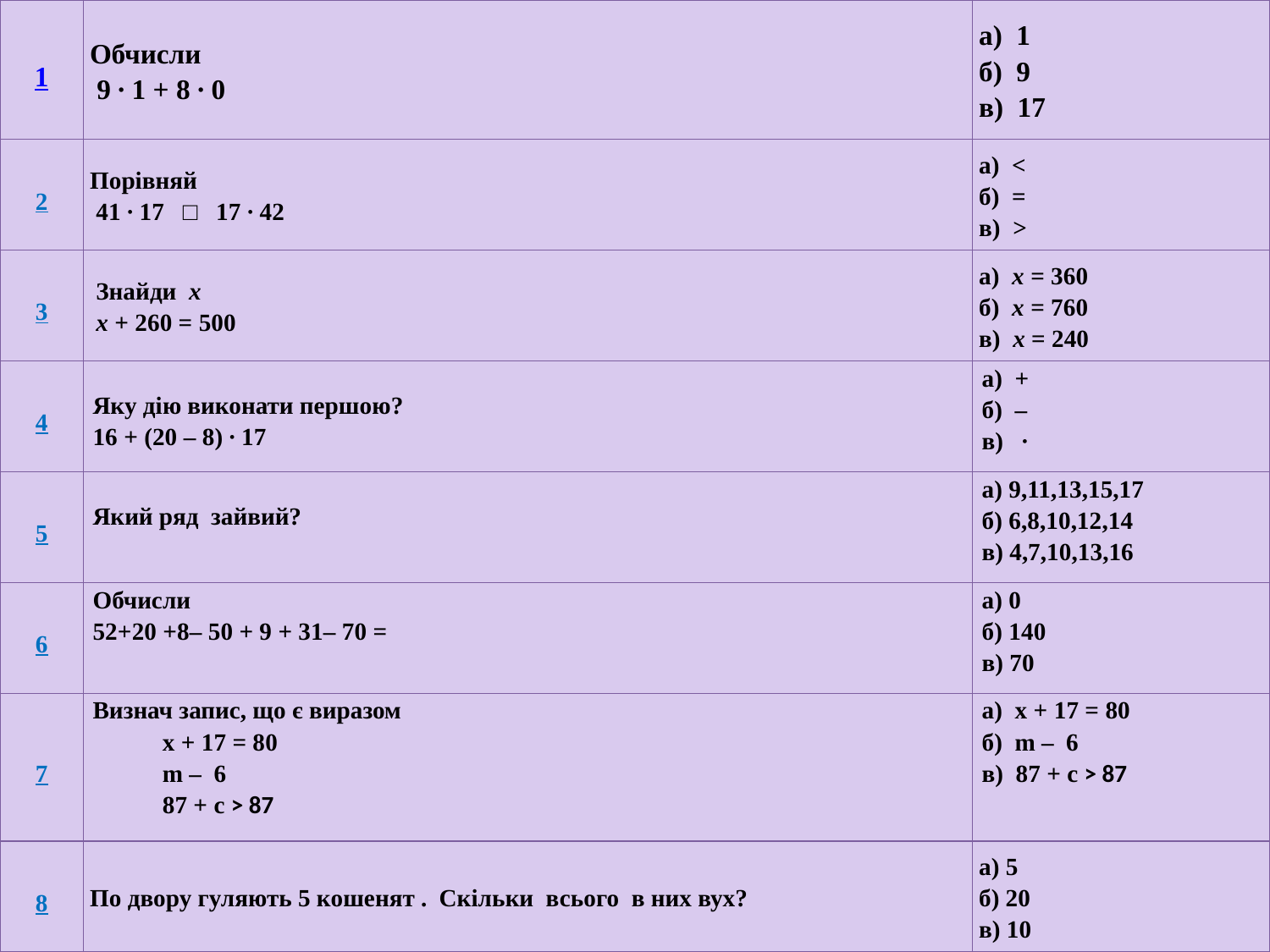

| 1 | Обчисли 9 ∙ 1 + 8 ∙ 0 | а) 1 б) 9 в) 17 |
| --- | --- | --- |
| 2 | Порівняй 41 ∙ 17 □ 17 ∙ 42 | а) < б) = в) > |
| 3 | Знайди x x + 260 = 500 | а) x = 360 б) x = 760 в) x = 240 |
| 4 | Яку дію виконати першою? 16 + (20 – 8) ∙ 17 | а) + б) – в) ∙ |
| 5 | Який ряд зайвий? | а) 9,11,13,15,17 б) 6,8,10,12,14 в) 4,7,10,13,16 |
| 6 | Обчисли 52+20 +8– 50 + 9 + 31– 70 = | а) 0 б) 140 в) 70 |
| 7 | Визнач запис, що є виразом x + 17 = 80 m – 6 87 + c > 87 | а) x + 17 = 80 б) m – 6 в) 87 + c > 87 |
| 8 | По двору гуляють 5 кошенят . Скільки всього в них вух? | а) 5 б) 20 в) 10 |